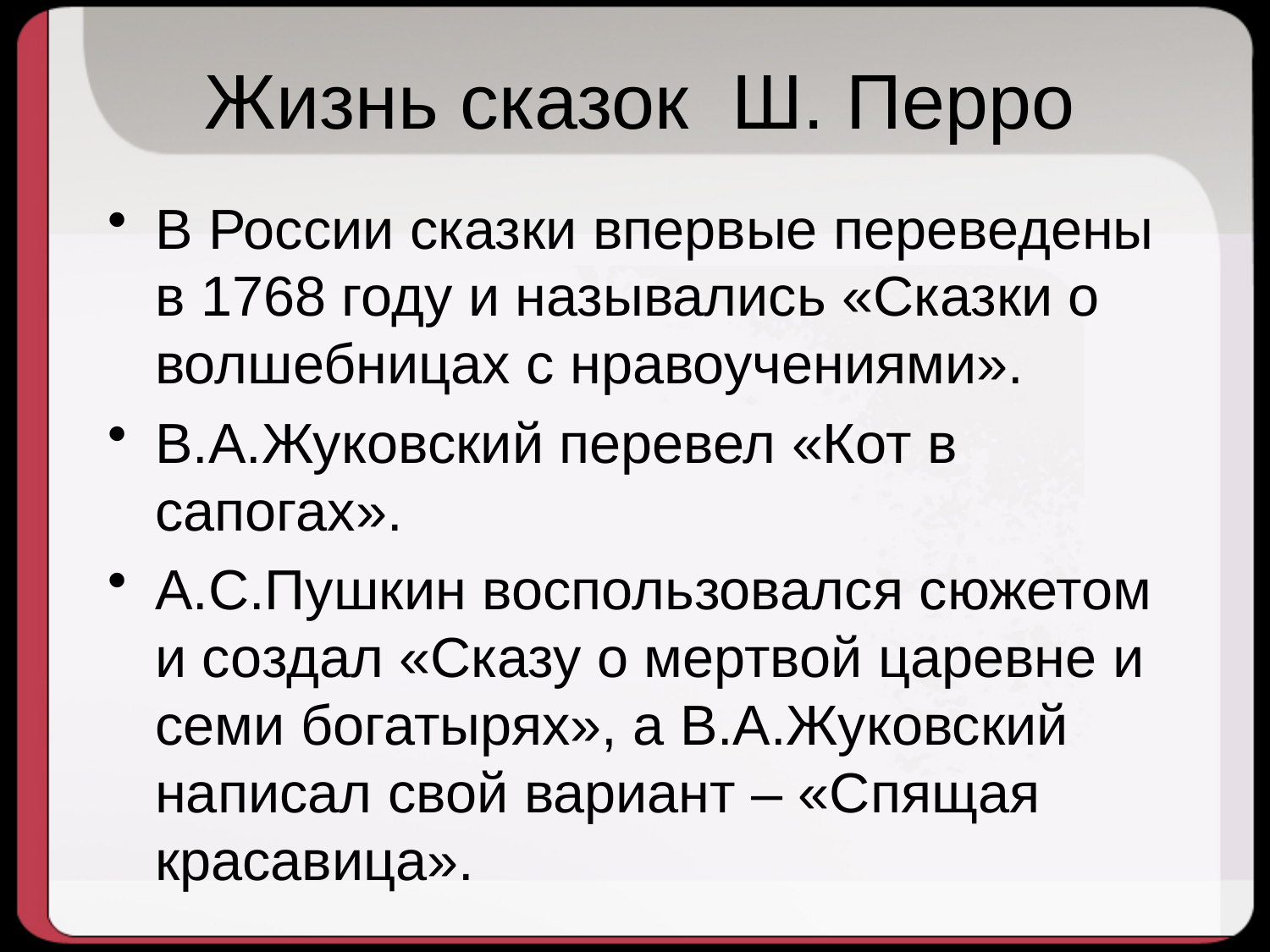

# Жизнь сказок  Ш. Перро
В России сказки впервые переведены в 1768 году и назывались «Сказки о волшебницах с нравоучениями».
В.А.Жуковский перевел «Кот в сапогах».
А.С.Пушкин воспользовался сюжетом и создал «Сказу о мертвой царевне и семи богатырях», а В.А.Жуковский написал свой вариант – «Спящая красавица».